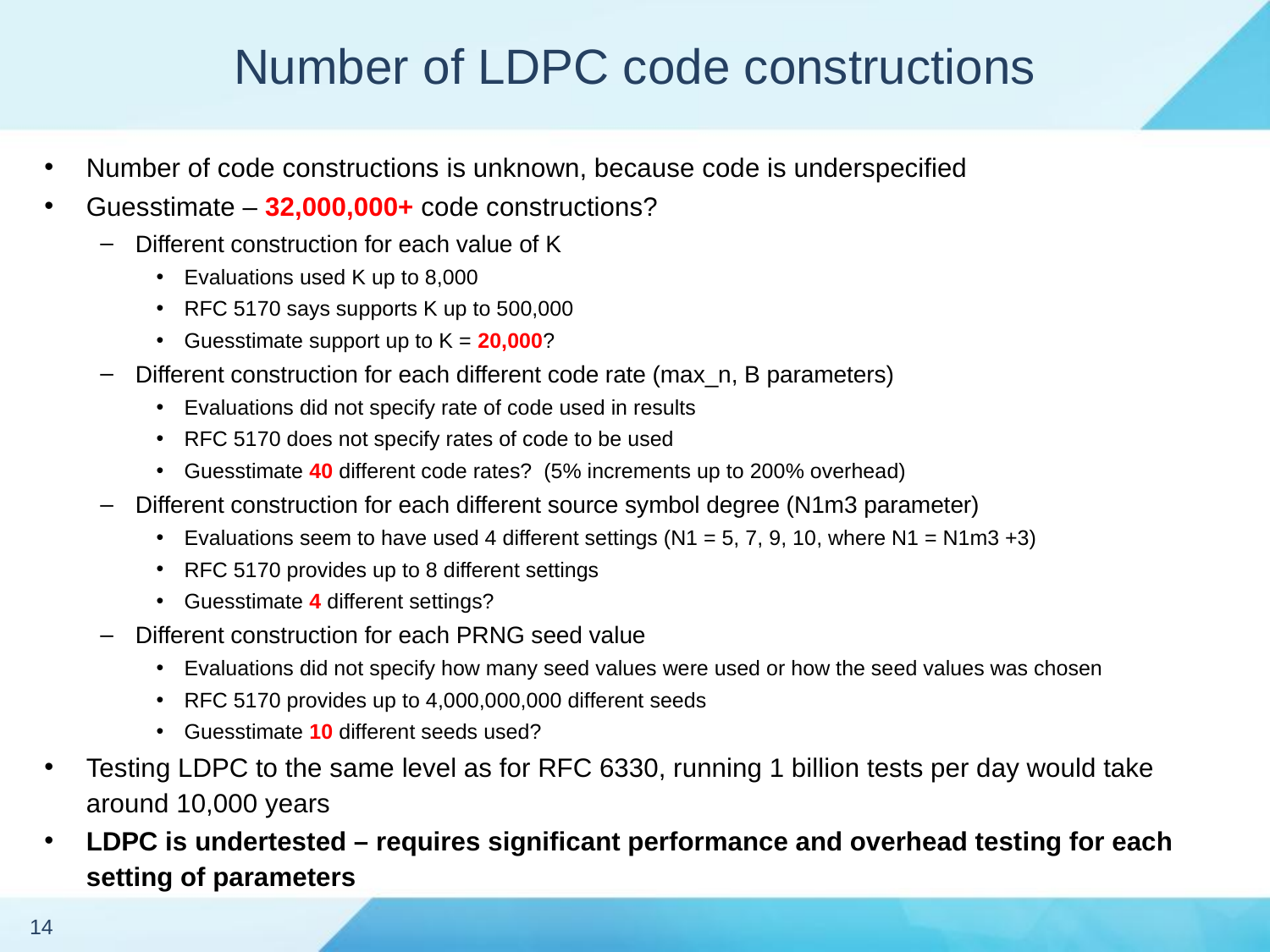

# Number of LDPC code constructions
Number of code constructions is unknown, because code is underspecified
Guesstimate – 32,000,000+ code constructions?
Different construction for each value of K
Evaluations used K up to 8,000
RFC 5170 says supports K up to 500,000
Guesstimate support up to K = 20,000?
Different construction for each different code rate (max_n, B parameters)
Evaluations did not specify rate of code used in results
RFC 5170 does not specify rates of code to be used
Guesstimate 40 different code rates?  (5% increments up to 200% overhead)
Different construction for each different source symbol degree (N1m3 parameter)
Evaluations seem to have used 4 different settings (N1 = 5, 7, 9, 10, where N1 = N1m3 +3)
RFC 5170 provides up to 8 different settings
Guesstimate 4 different settings?
Different construction for each PRNG seed value
Evaluations did not specify how many seed values were used or how the seed values was chosen
RFC 5170 provides up to 4,000,000,000 different seeds
Guesstimate 10 different seeds used?
Testing LDPC to the same level as for RFC 6330, running 1 billion tests per day would take around 10,000 years
LDPC is undertested – requires significant performance and overhead testing for each setting of parameters

14